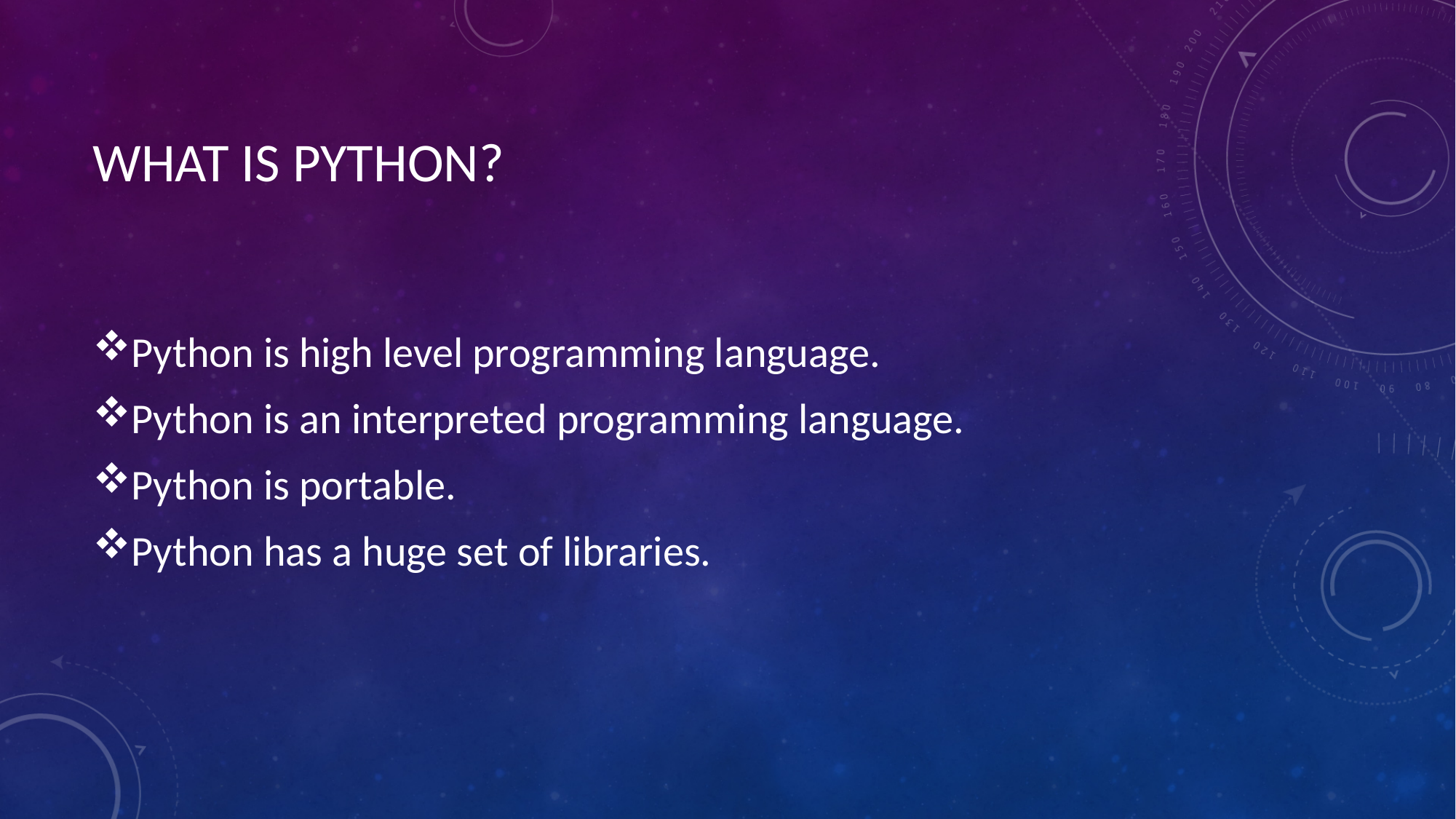

# What is Python?
Python is high level programming language.
Python is an interpreted programming language.
Python is portable.
Python has a huge set of libraries.